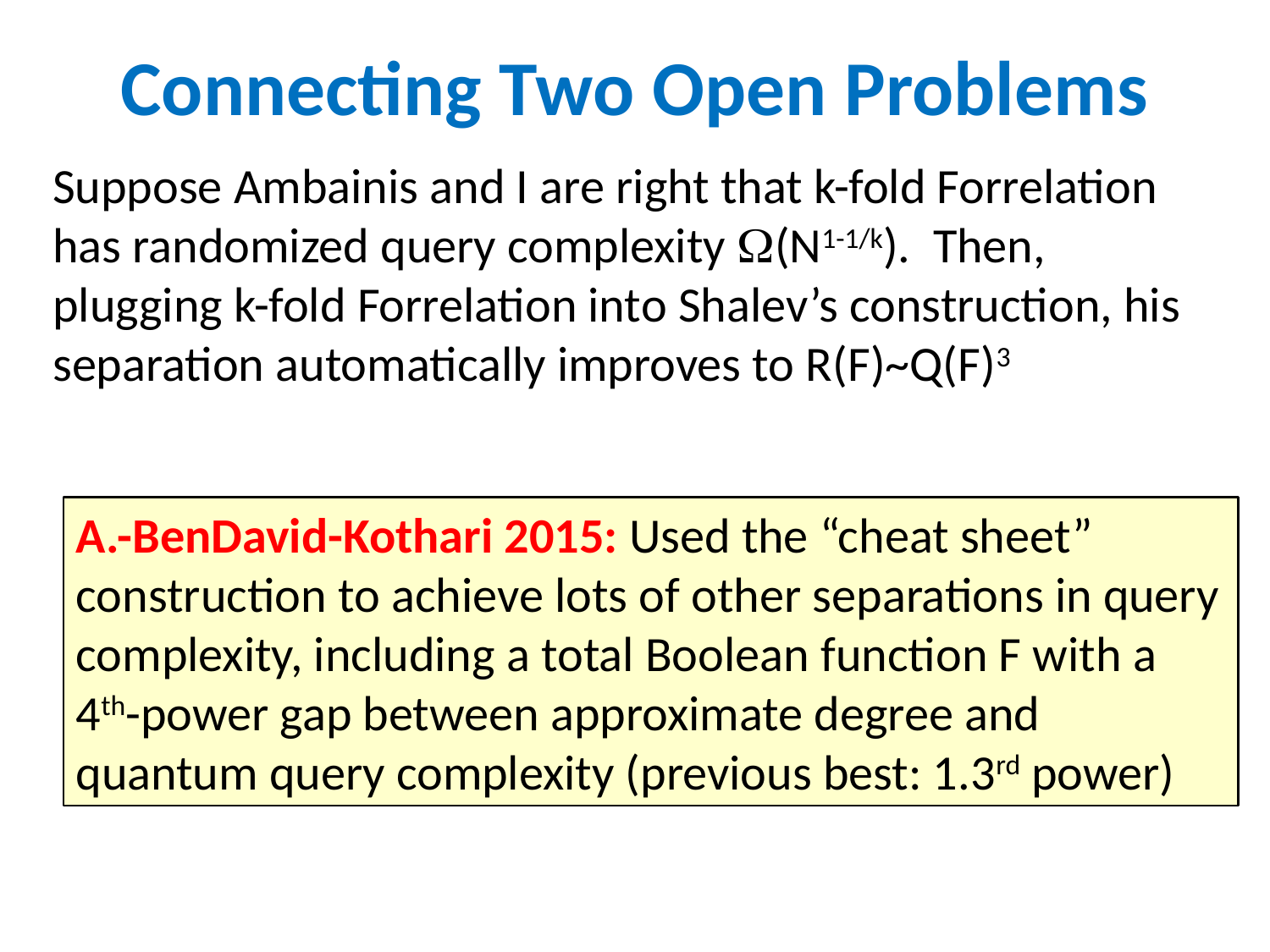

Connecting Two Open Problems
Suppose Ambainis and I are right that k-fold Forrelation has randomized query complexity Ω(N1-1/k).  Then, plugging k-fold Forrelation into Shalev’s construction, his separation automatically improves to R(F)~Q(F)3
A.-BenDavid-Kothari 2015: Used the “cheat sheet” construction to achieve lots of other separations in query complexity, including a total Boolean function F with a 4th-power gap between approximate degree and quantum query complexity (previous best: 1.3rd power)